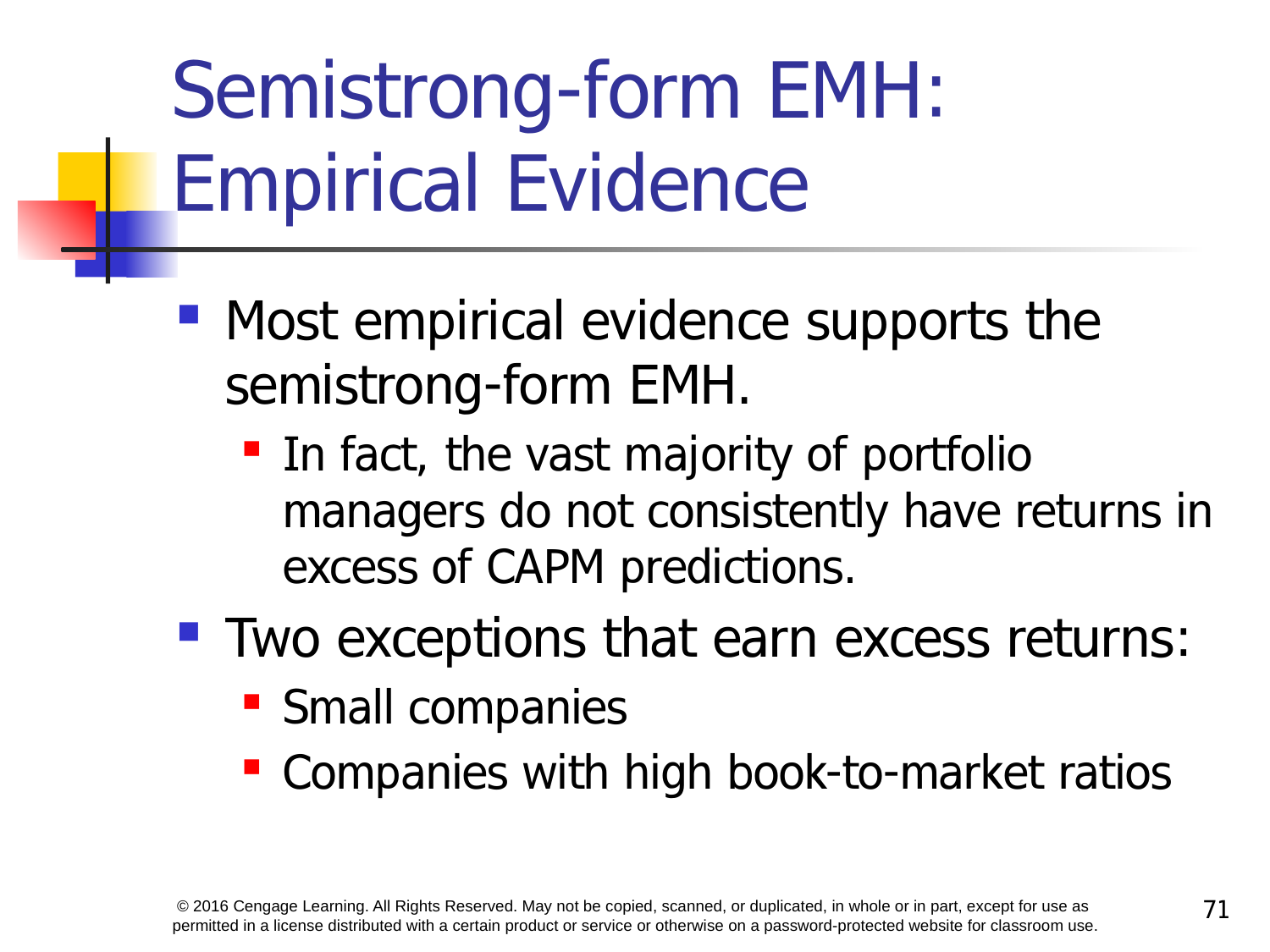

# Semistrong-form EMH: Empirical Evidence
Most empirical evidence supports the semistrong-form EMH.
In fact, the vast majority of portfolio managers do not consistently have returns in excess of CAPM predictions.
Two exceptions that earn excess returns:
Small companies
Companies with high book-to-market ratios
71